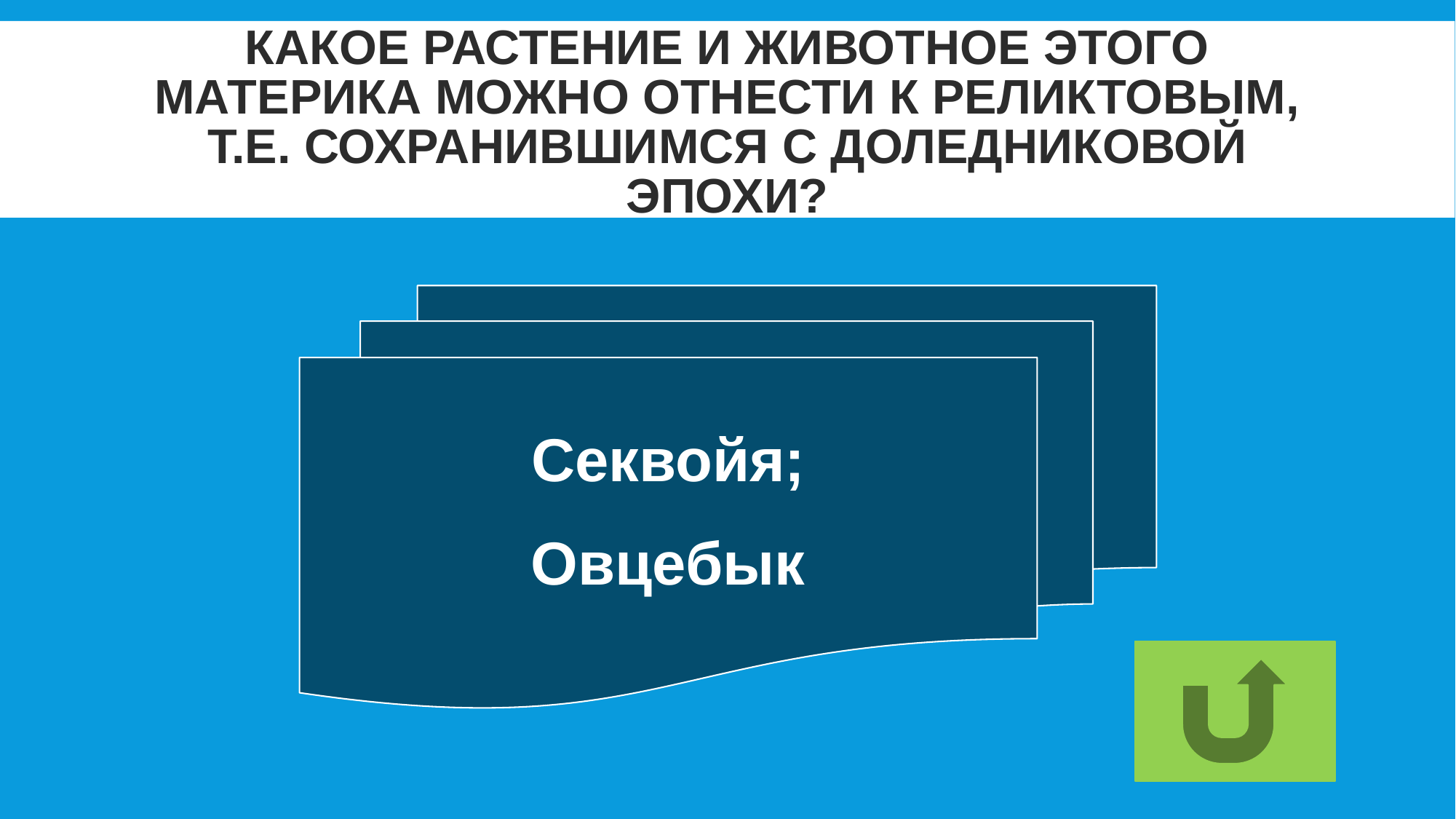

# Какое растение и животное этого материка можно отнести к реликтовым, т.е. сохранившимся с доледниковой эпохи?

Секвойя;
Овцебык